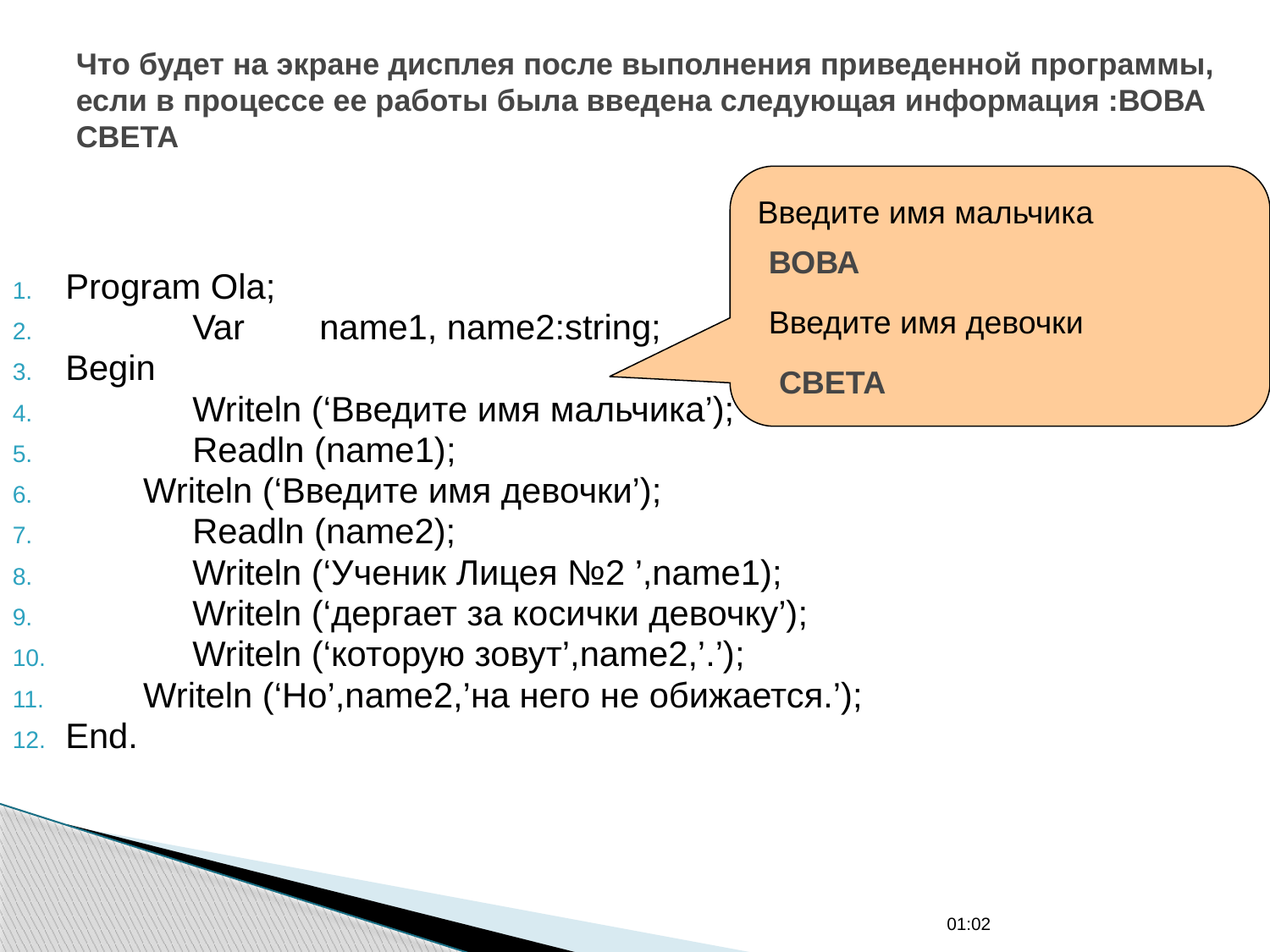

# Что будет на экране дисплея после выполнения приведенной программы, если в процессе ее работы была введена следующая информация :ВОВА СВЕТА

Введите имя мальчика

Program Ola;
	Var 	name1, name2:string;
Begin
	Writeln (‘Введите имя мальчика’);
	Readln (name1);
        Writeln (‘Введите имя девочки’);
	Readln (name2);
	Writeln (‘Ученик Лицея №2 ’,name1);
	Writeln (‘дергает за косички девочку’);
	Writeln (‘которую зовут’,name2,’.’);
        Writeln (‘Но’,name2,’на него не обижается.’);
End.
ВОВА
Введите имя девочки
СВЕТА
01:02